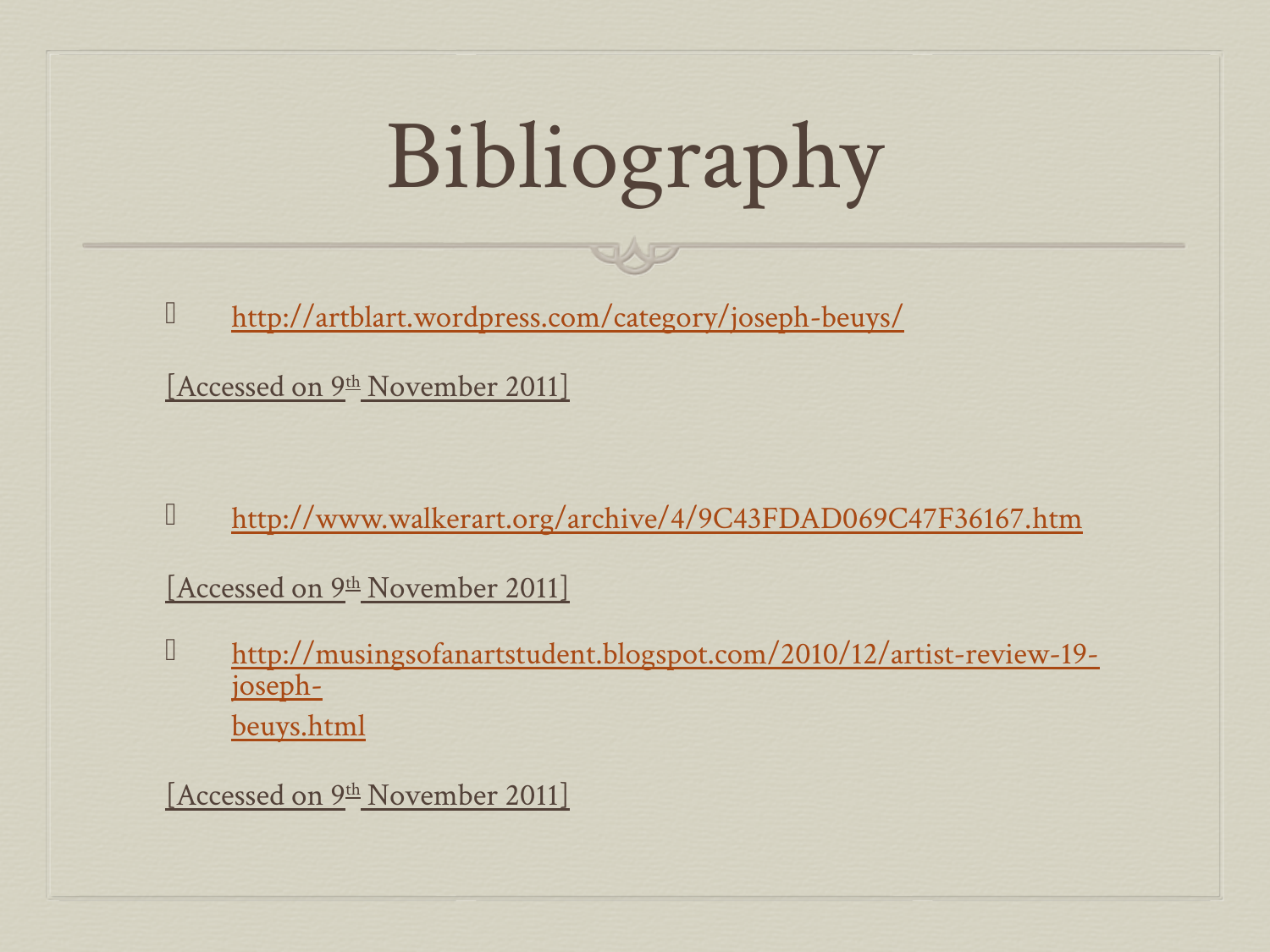

# Bibliography
http://artblart.wordpress.com/category/joseph-beuys/
[Accessed on 9th November 2011]

http://www.walkerart.org/archive/4/9C43FDAD069C47F36167.htm
[Accessed on 9th November 2011]
http://musingsofanartstudent.blogspot.com/2010/12/artist-review-19-joseph-beuys.html
[Accessed on 9th November 2011]